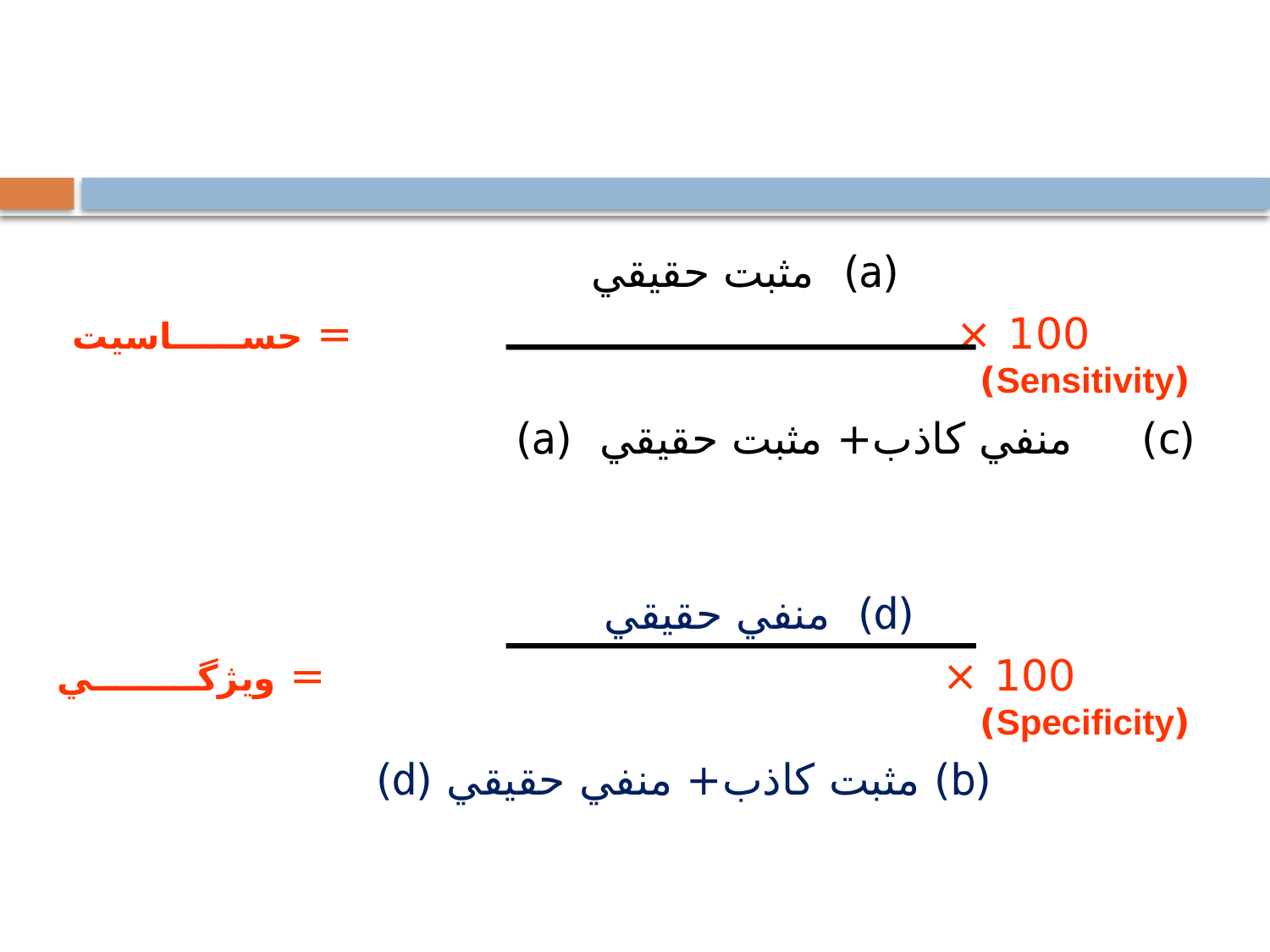

(a)  مثبت حقيقي
          100 ×                                            = حساسيت  (Sensitivity)
  (c)     منفي كاذب+ مثبت حقيقي  (a)

(d)  منفي حقيقي
           100 ×                                             = ويژگي (Specificity)
                 (b) مثبت كاذب+ منفي حقيقي (d)